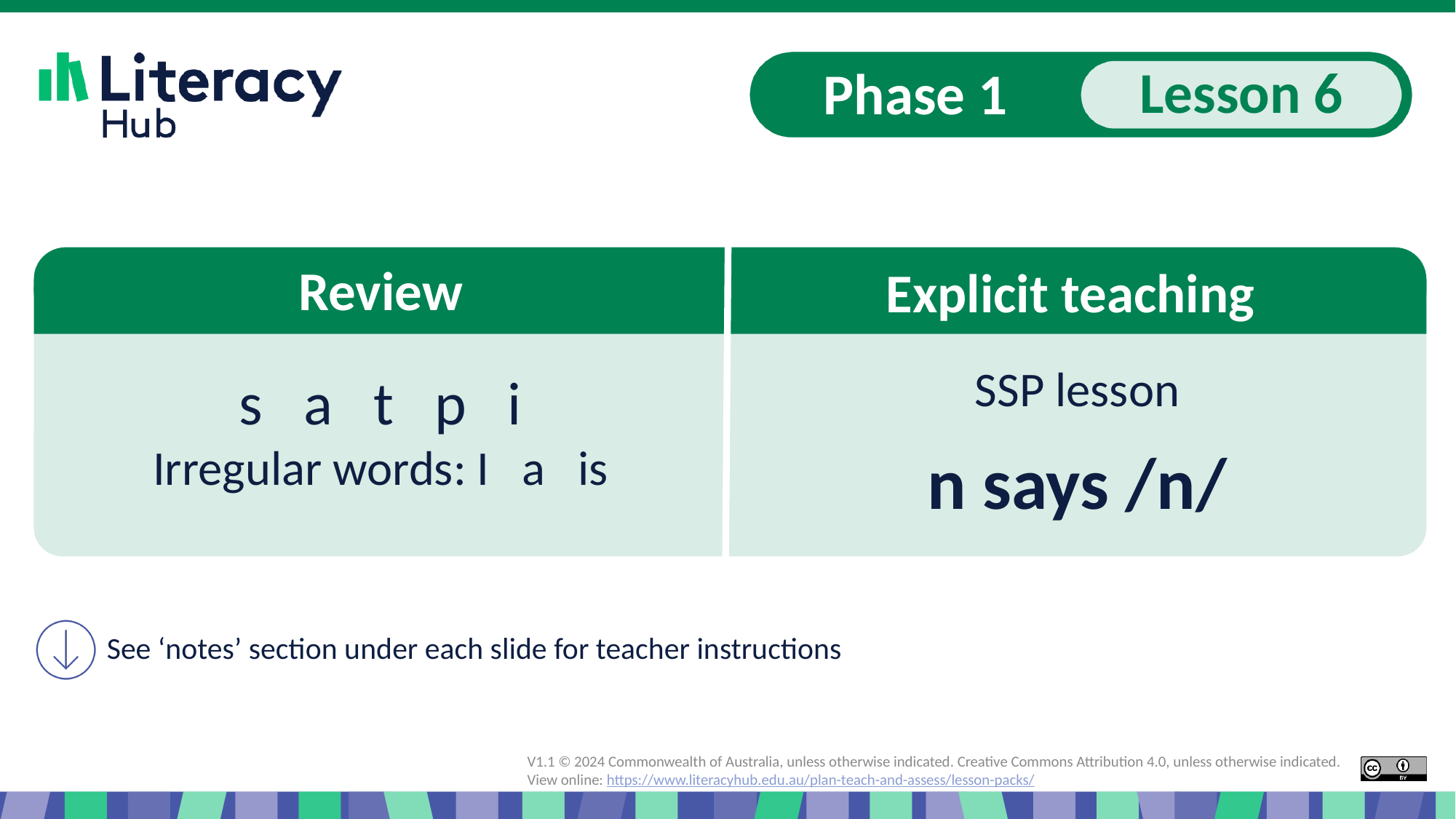

# Review
Explicit teaching
s   a   t   p   i
Irregular words: I   a   is
SSP lesson
n says /n/